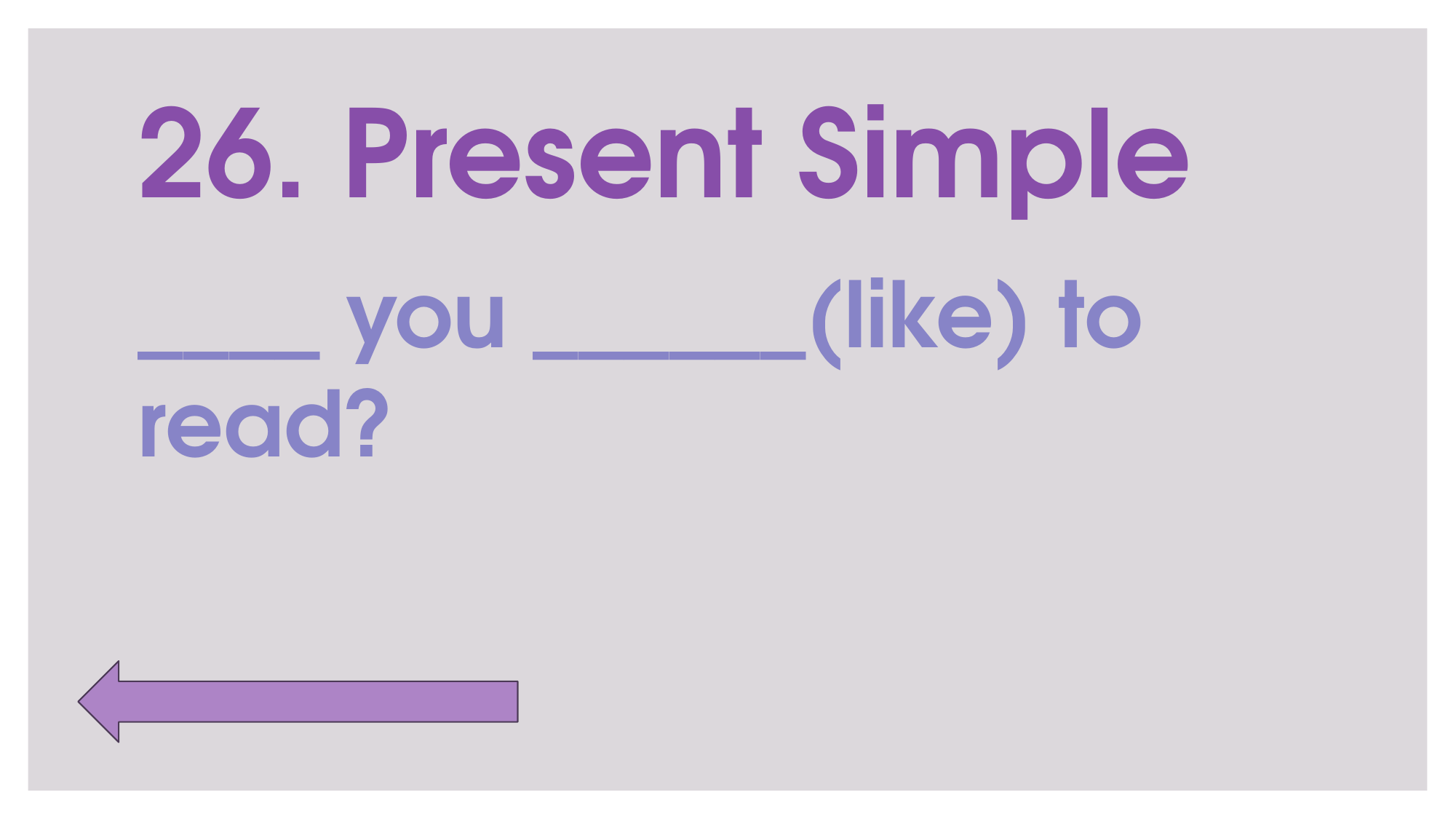

# 26. Present Simple
____ you ______(like) to read?